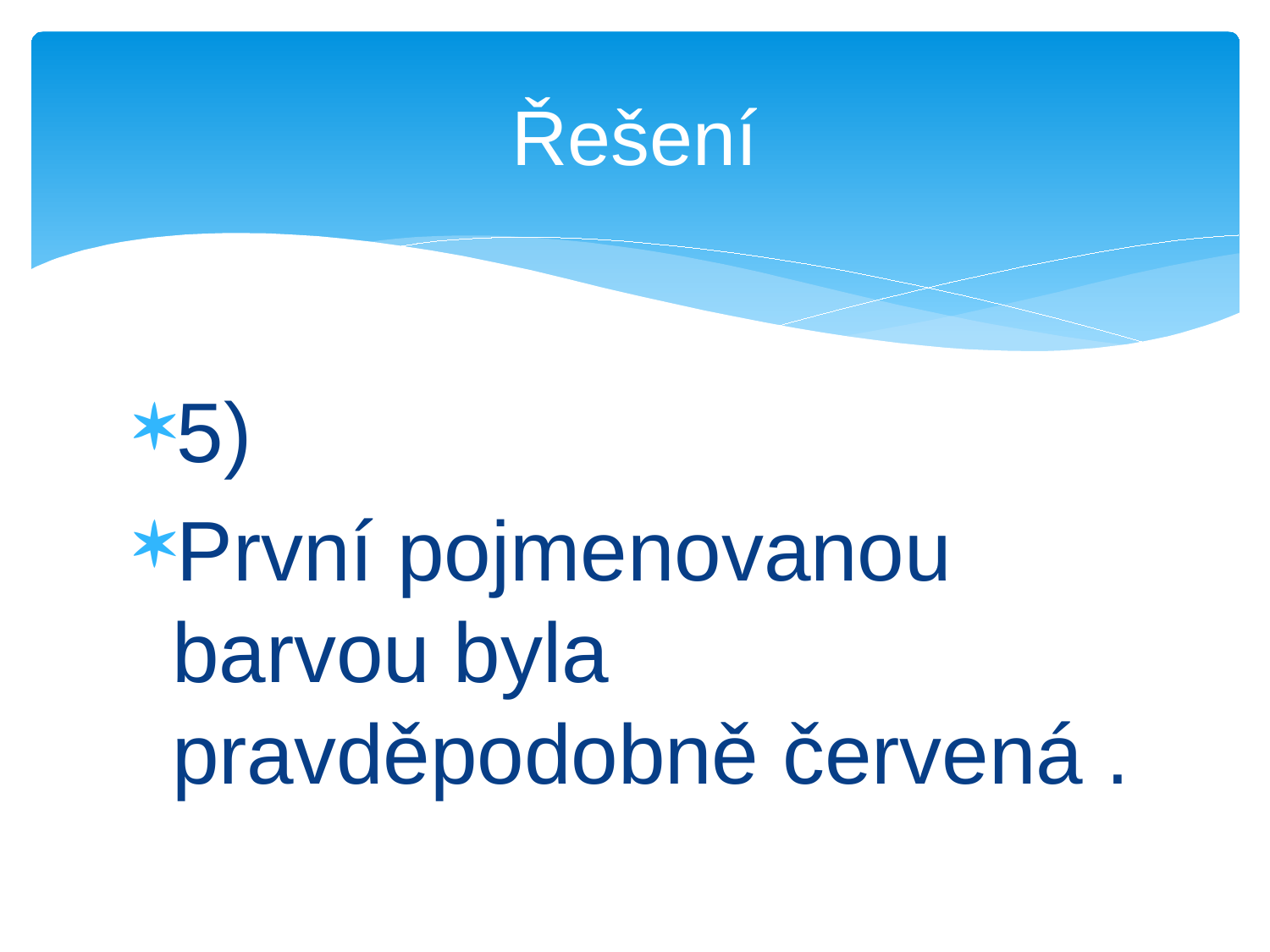

# Řešení
5)
První pojmenovanou barvou byla pravděpodobně červená .